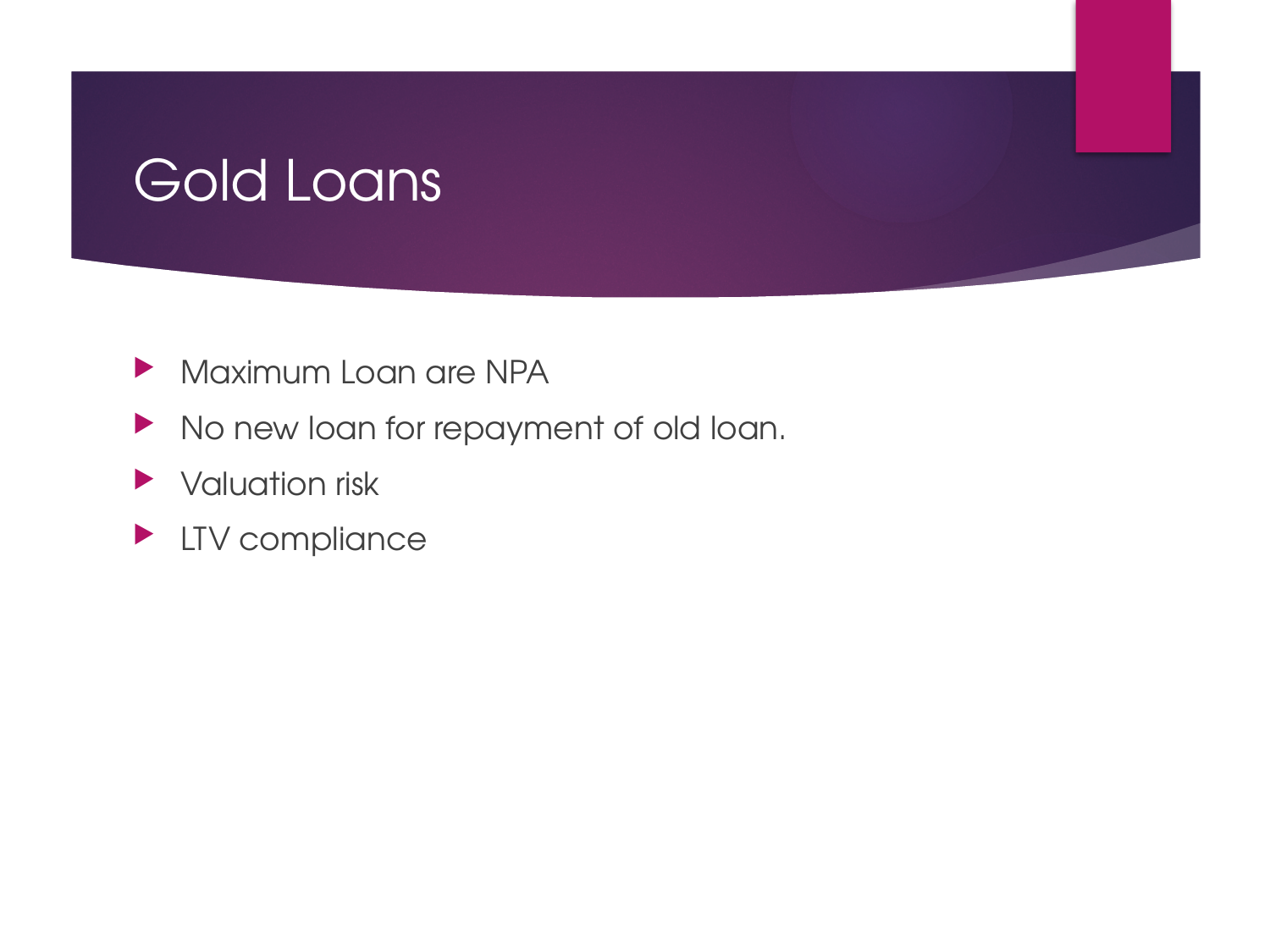

# Gold Loans
Maximum Loan are NPA
No new loan for repayment of old loan.
Valuation risk
LTV compliance